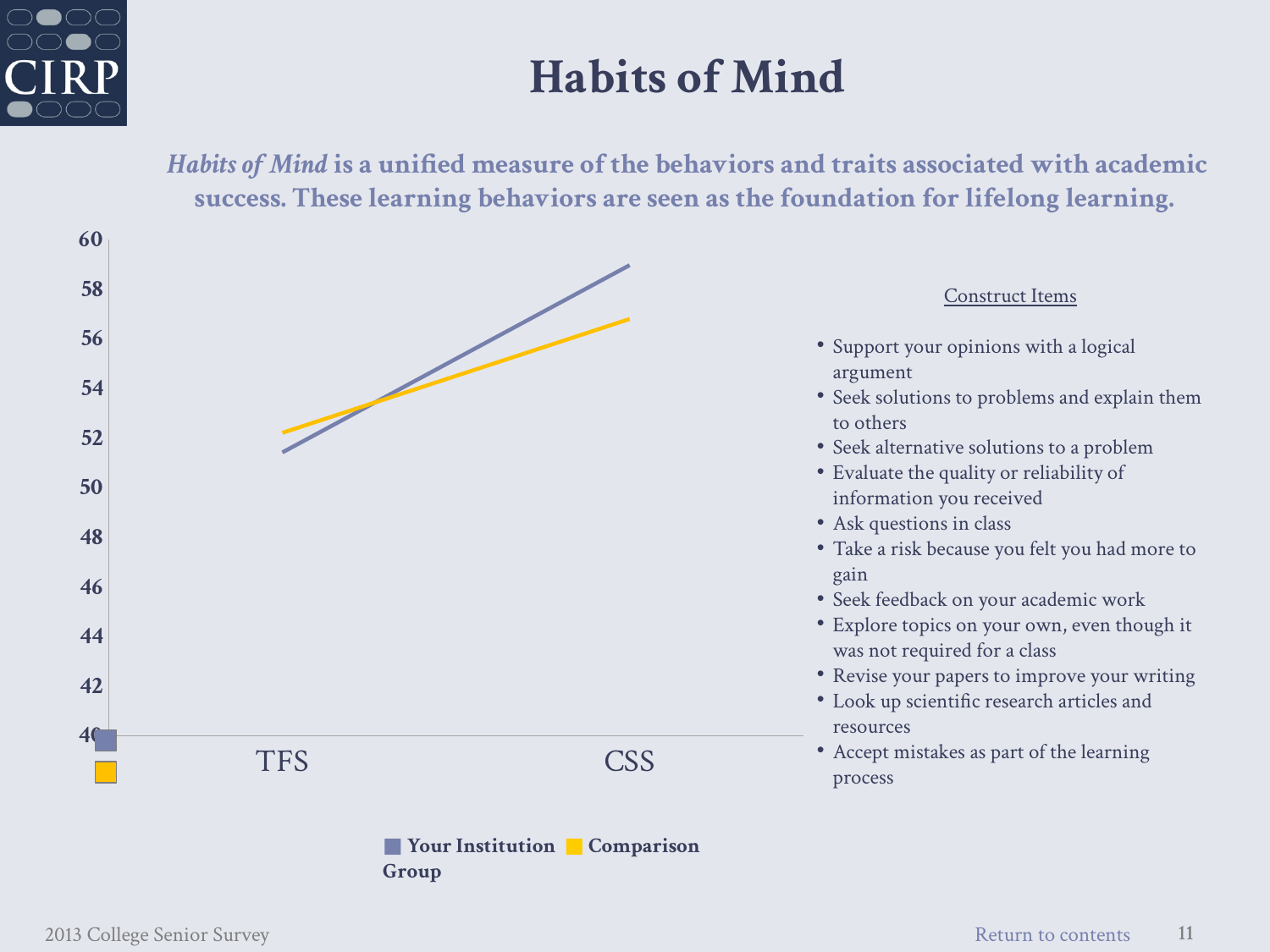

# Habits of Mind Habits of Mind is a unified measure of the behaviors and traits associated with academic success. These learning behaviors are seen as the foundation for lifelong learning.

### Chart

| Category | i | c |
|---|---|---|
| TFS | 51.42 | 52.21 |
| CSS | 58.97 | 56.8 |
	Construct Items

Support your opinions with a logical argument
Seek solutions to problems and explain them to others
Seek alternative solutions to a problem
Evaluate the quality or reliability of information you received
Ask questions in class
Take a risk because you felt you had more to gain
Seek feedback on your academic work
Explore topics on your own, even though it was not required for a class
Revise your papers to improve your writing
Look up scientific research articles and resources
Accept mistakes as part of the learning process

■ Your Institution  ■ Comparison Group
2013 College Senior Survey
11
11